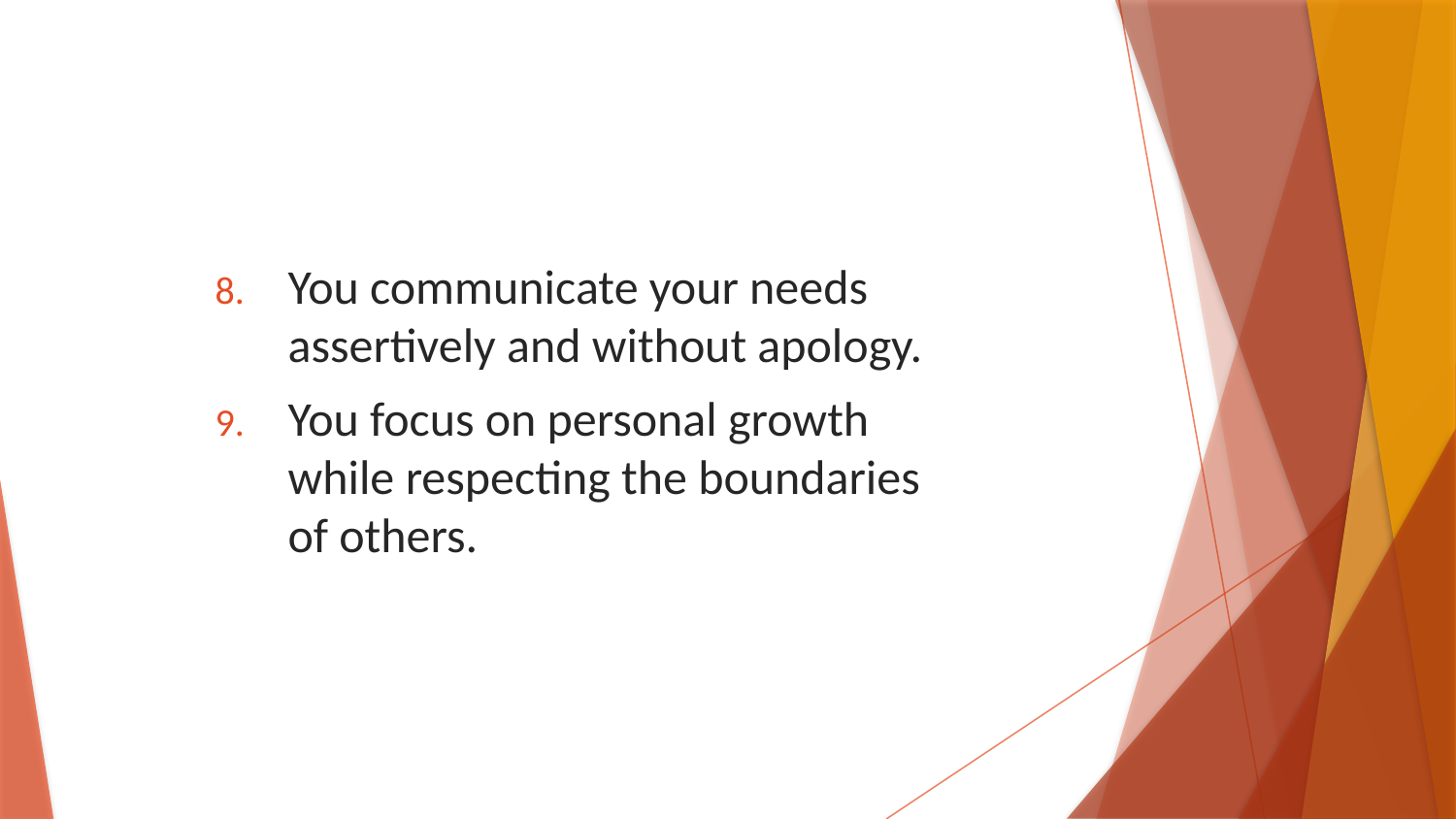

You communicate your needs assertively and without apology.
You focus on personal growth while respecting the boundaries of others.